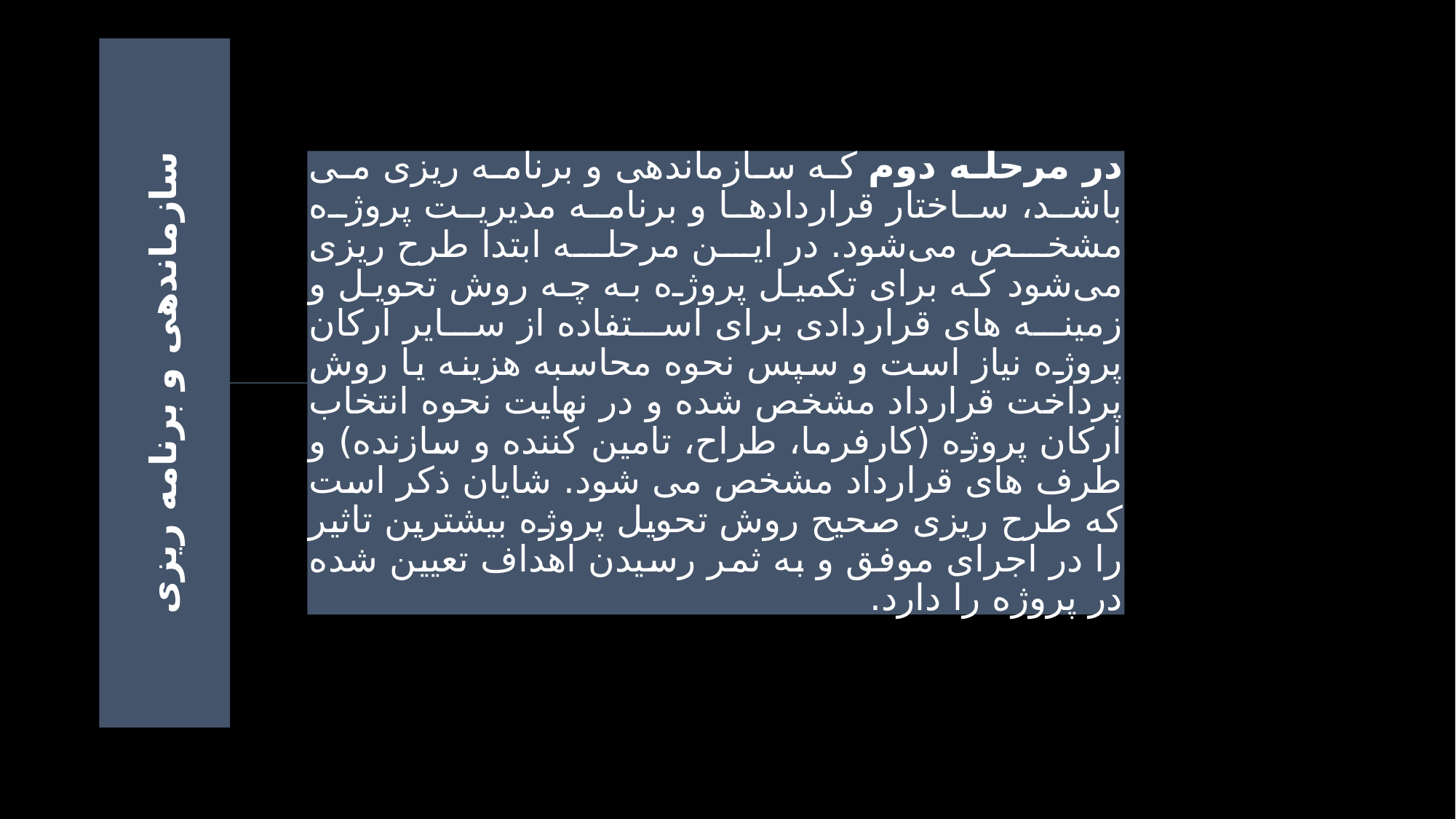

سازماندهی و برنامه ریزی
در مرحله دوم که سازماندهی و برنامه ریزی می باشد، ساختار قراردادها و برنامه مدیریت پروژه مشخص می‌شود. در این مرحله ابتدا طرح ریزی می‌شود که برای تکمیل پروژه به چه روش تحویل و زمینه های قراردادی برای استفاده از سایر ارکان پروژه نیاز است و سپس نحوه محاسبه هزینه یا روش پرداخت قرارداد مشخص شده و در نهایت نحوه انتخاب ارکان پروژه (کارفرما، طراح، تامین کننده و سازنده) و طرف های قرارداد مشخص می شود. شایان ذکر است که طرح ریزی صحیح روش تحویل پروژه بیشترین تاثیر را در اجرای موفق و به ثمر رسیدن اهداف تعیین شده در پروژه را دارد.